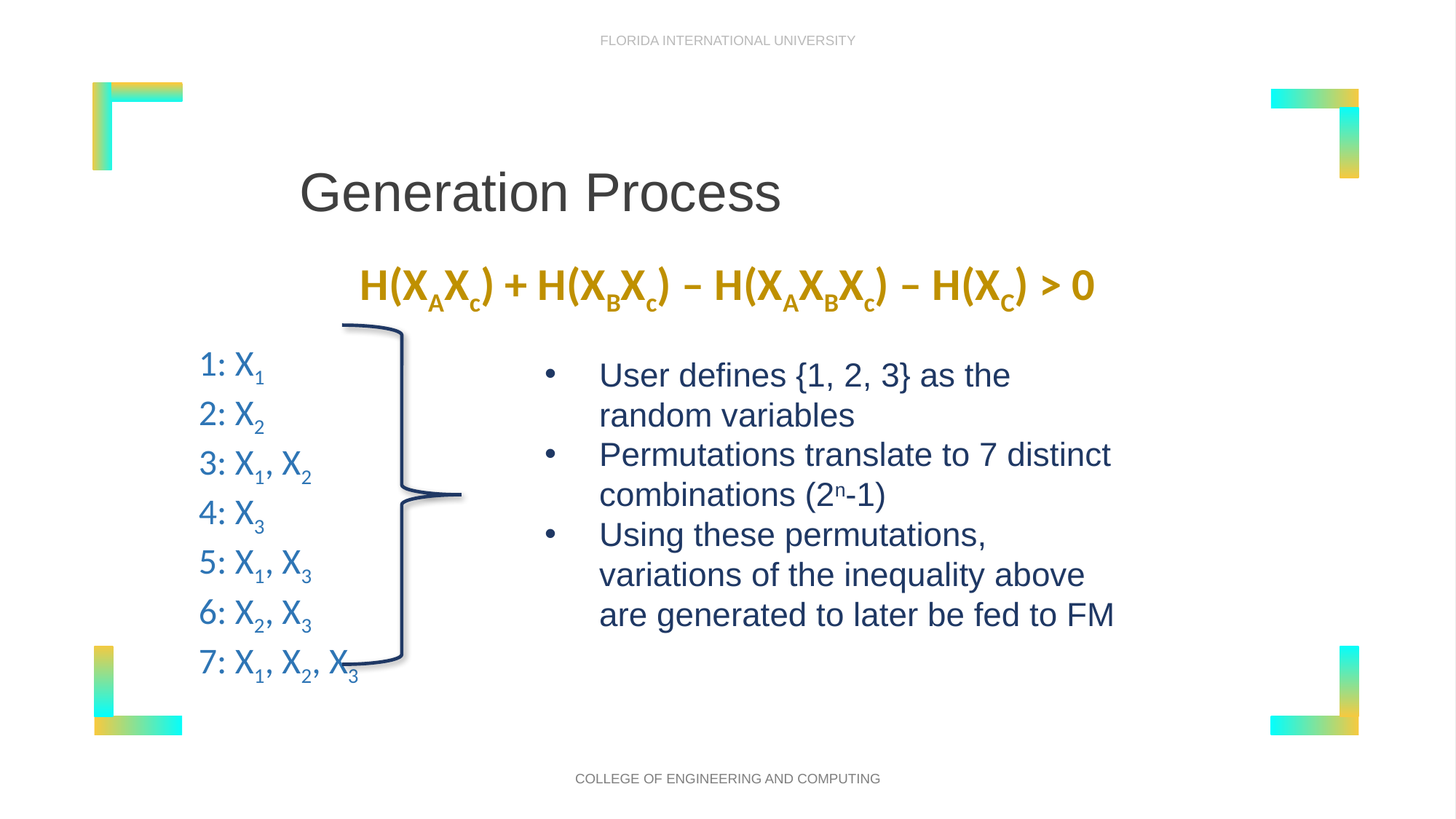

# Generation Process
H(XAXc) + H(XBXc) – H(XAXBXc) – H(XC) > 0

1: X1
2: X2
3: X1, X2
4: X3
5: X1, X3
6: X2, X3
7: X1, X2, X3
User defines {1, 2, 3} as the random variables
Permutations translate to 7 distinct combinations (2n-1)
Using these permutations, variations of the inequality above are generated to later be fed to FM